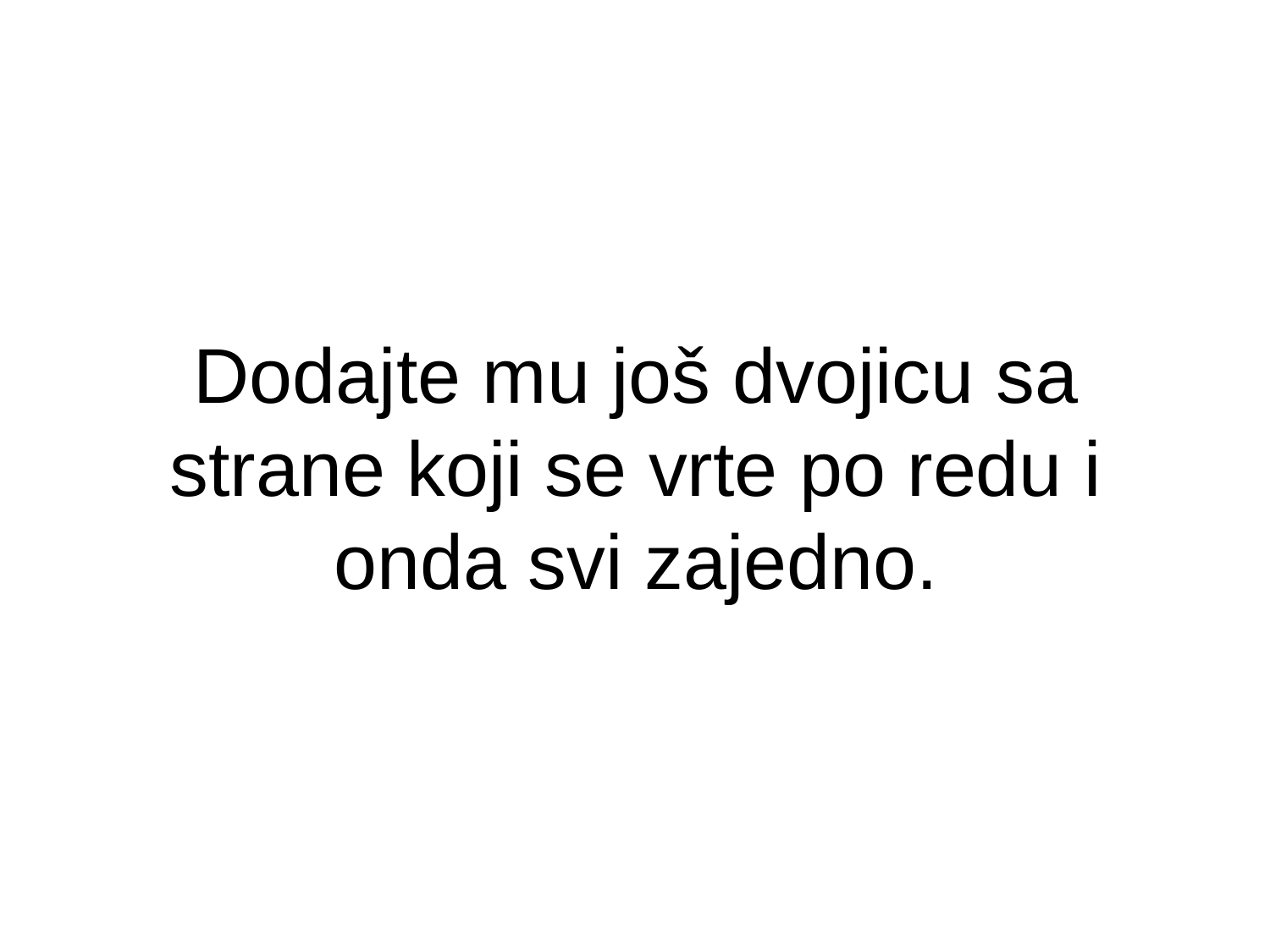

# Dodajte mu još dvojicu sa strane koji se vrte po redu i onda svi zajedno.